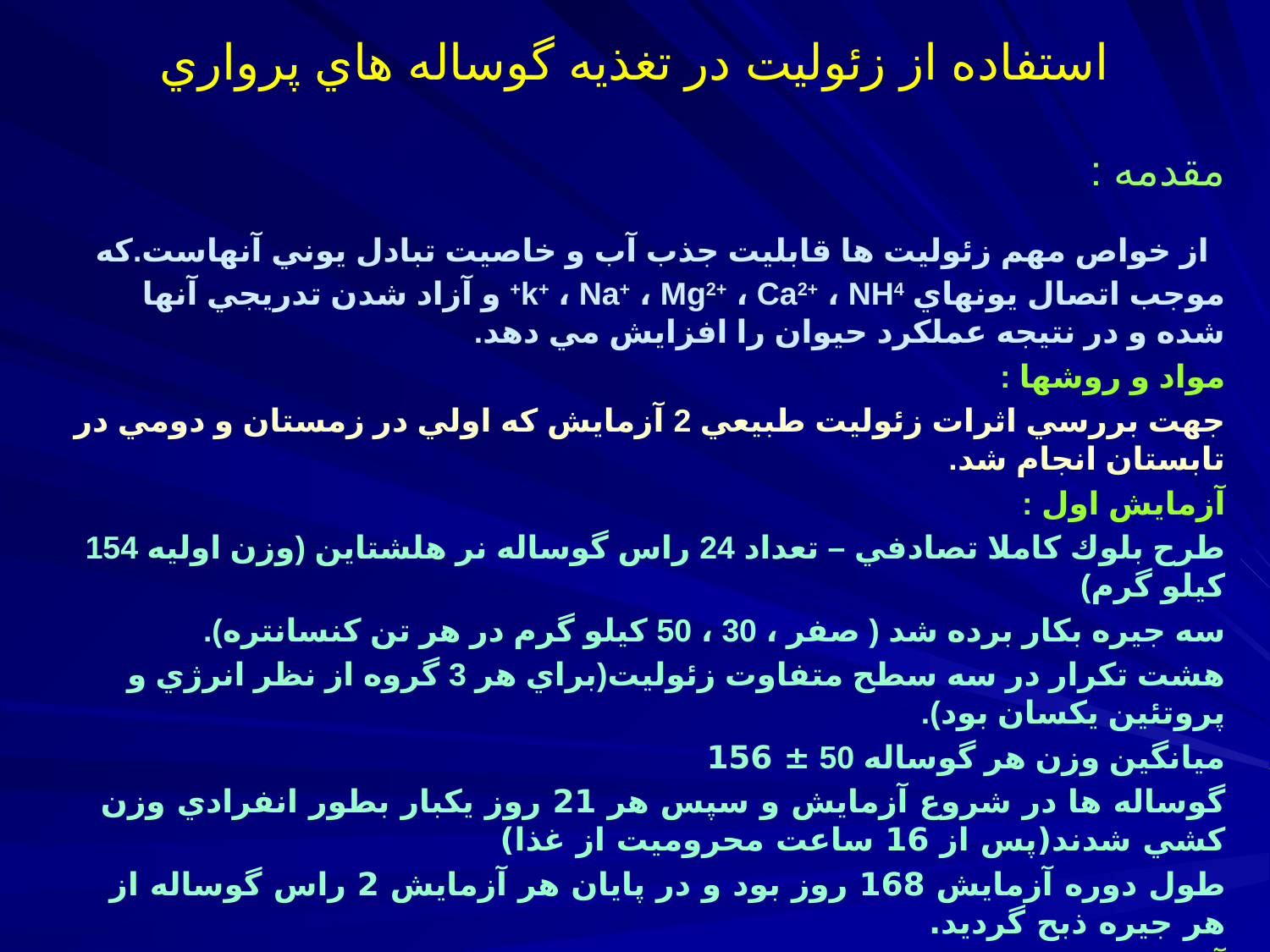

# استفاده از زئوليت در تغذيه گوساله هاي پرواري
مقدمه :
 از خواص مهم زئوليت ها قابليت جذب آب و خاصيت تبادل يوني آنهاست.كه موجب اتصال يونهاي k+ ، Na+ ، Mg2+ ، Ca2+ ، NH4+ و آزاد شدن تدريجي آنها شده و در نتيجه عملكرد حيوان را افزايش مي دهد.
مواد و روشها :
جهت بررسي اثرات زئوليت طبيعي 2 آزمايش كه اولي در زمستان و دومي در تابستان انجام شد.
آزمايش اول :
طرح بلوك كاملا تصادفي – تعداد 24 راس گوساله نر هلشتاين (وزن اوليه 154 كيلو گرم)
سه جيره بكار برده شد ( صفر ، 30 ، 50 كيلو گرم در هر تن كنسانتره).
هشت تكرار در سه سطح متفاوت زئوليت(براي هر 3 گروه از نظر انرژي و پروتئين يكسان بود).
ميانگين وزن هر گوساله 50 ± 156
گوساله ها در شروع آزمايش و سپس هر 21 روز يكبار بطور انفرادي وزن كشي شدند(پس از 16 ساعت محروميت از غذا)
طول دوره آزمايش 168 روز بود و در پايان هر آزمايش 2 راس گوساله از هر جيره ذبح گرديد.
آزمايش دوم:
شرايط مديريتي و غذايي و حيوانات آزمايشي مانند آزمايش اول بود با اين تفاوت كه دوره پرواربندي 105 روز به طول انجاميد و در صد لاشه ها و قطعات آنها نيز اندازه گيري نشد.